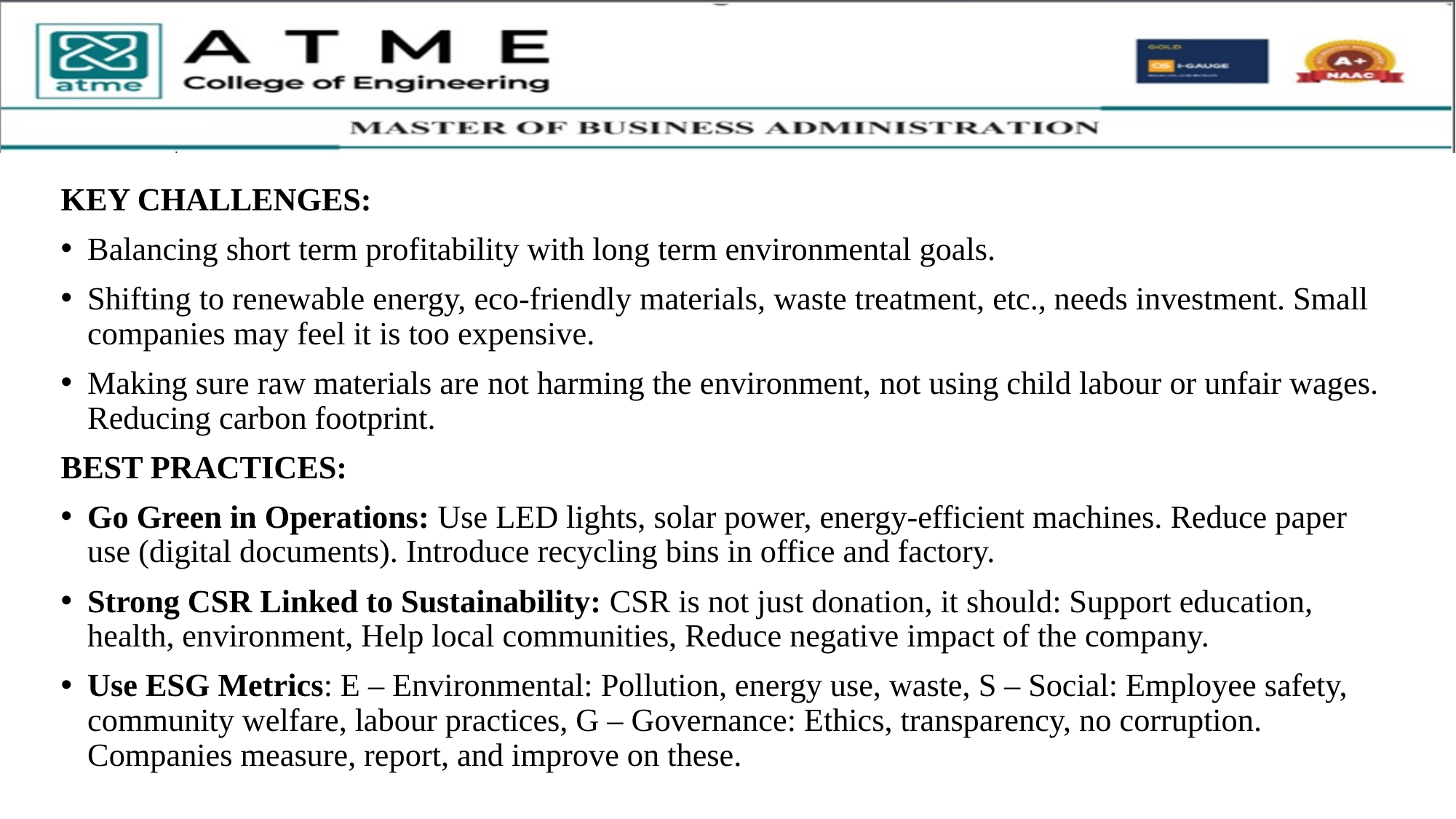

KEY CHALLENGES:
Balancing short term profitability with long term environmental goals.
Shifting to renewable energy, eco-friendly materials, waste treatment, etc., needs investment. Small companies may feel it is too expensive.
Making sure raw materials are not harming the environment, not using child labour or unfair wages. Reducing carbon footprint.
BEST PRACTICES:
Go Green in Operations: Use LED lights, solar power, energy-efficient machines. Reduce paper use (digital documents). Introduce recycling bins in office and factory.
Strong CSR Linked to Sustainability: CSR is not just donation, it should: Support education, health, environment, Help local communities, Reduce negative impact of the company.
Use ESG Metrics: E – Environmental: Pollution, energy use, waste, S – Social: Employee safety, community welfare, labour practices, G – Governance: Ethics, transparency, no corruption. Companies measure, report, and improve on these.